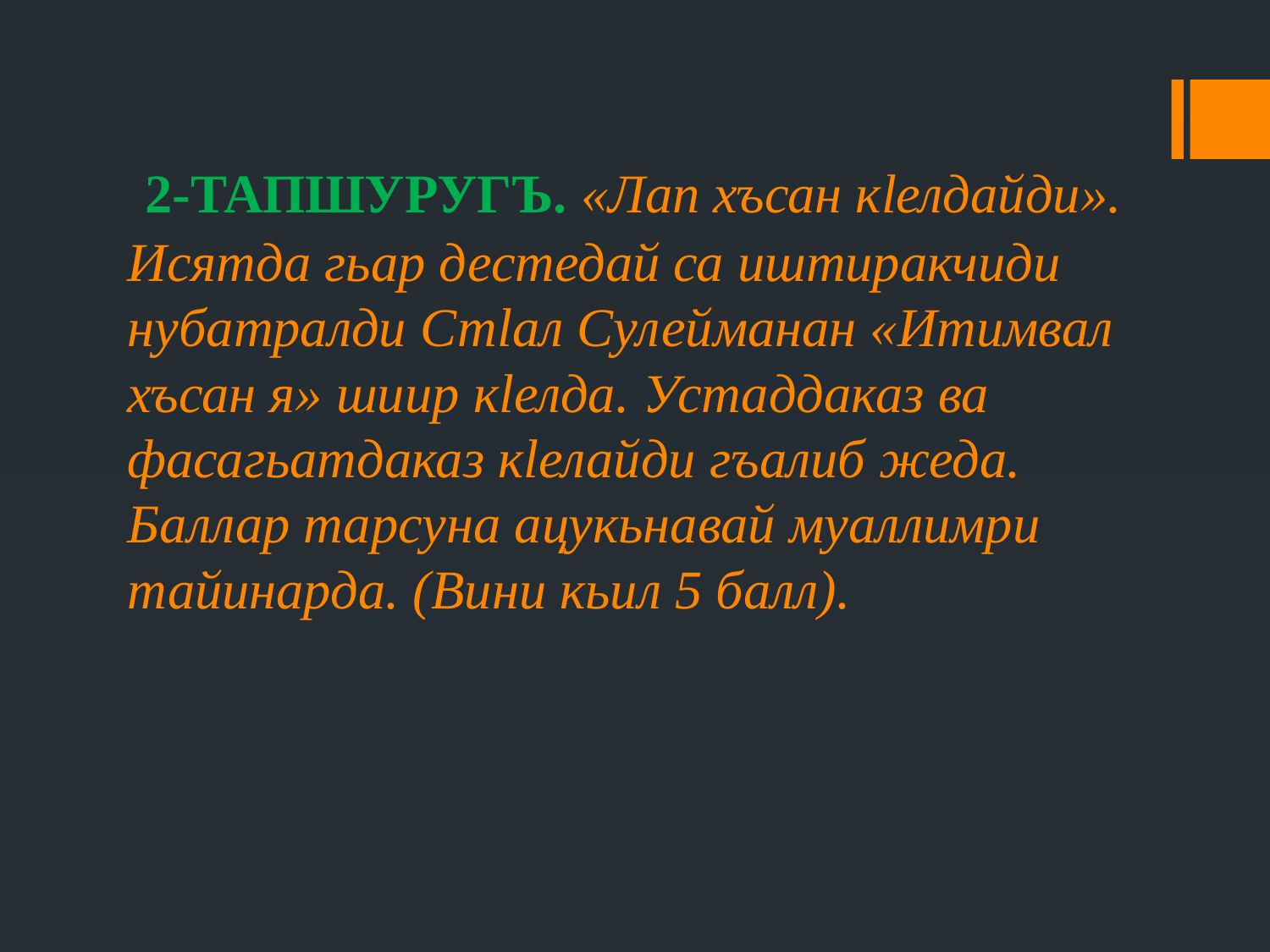

# 2-ТАПШУРУГЪ. «Лап хъсан кlелдайди». Исятда гьар дестедай са иштиракчиди нубатралди Стlал Сулейманан «Итимвал хъсан я» шиир кlелда. Устаддаказ ва фасагьатдаказ кlелайди гъалиб жеда. Баллар тарсуна ацукьнавай муаллимри тайинарда. (Вини кьил 5 балл).